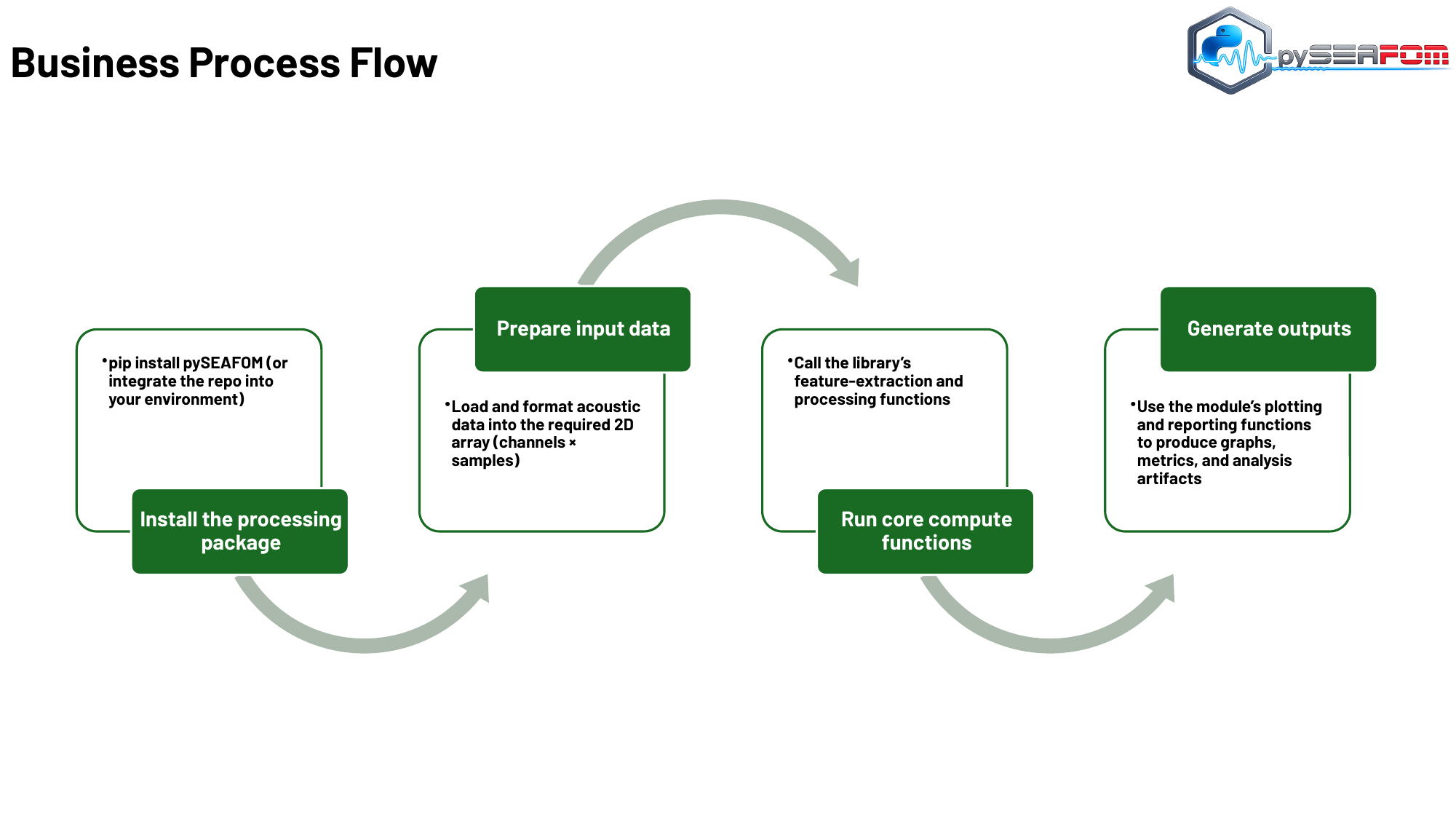

Business Process Flow
pip install pySEAFOM (or integrate the repo into your environment)
Install the processing package
Load and format acoustic data into the required 2D array (channels × samples)
Prepare input data
Call the library’s feature‑extraction and processing functions
Run core compute functions
Use the module’s plotting and reporting functions to produce graphs, metrics, and analysis artifacts
Generate outputs